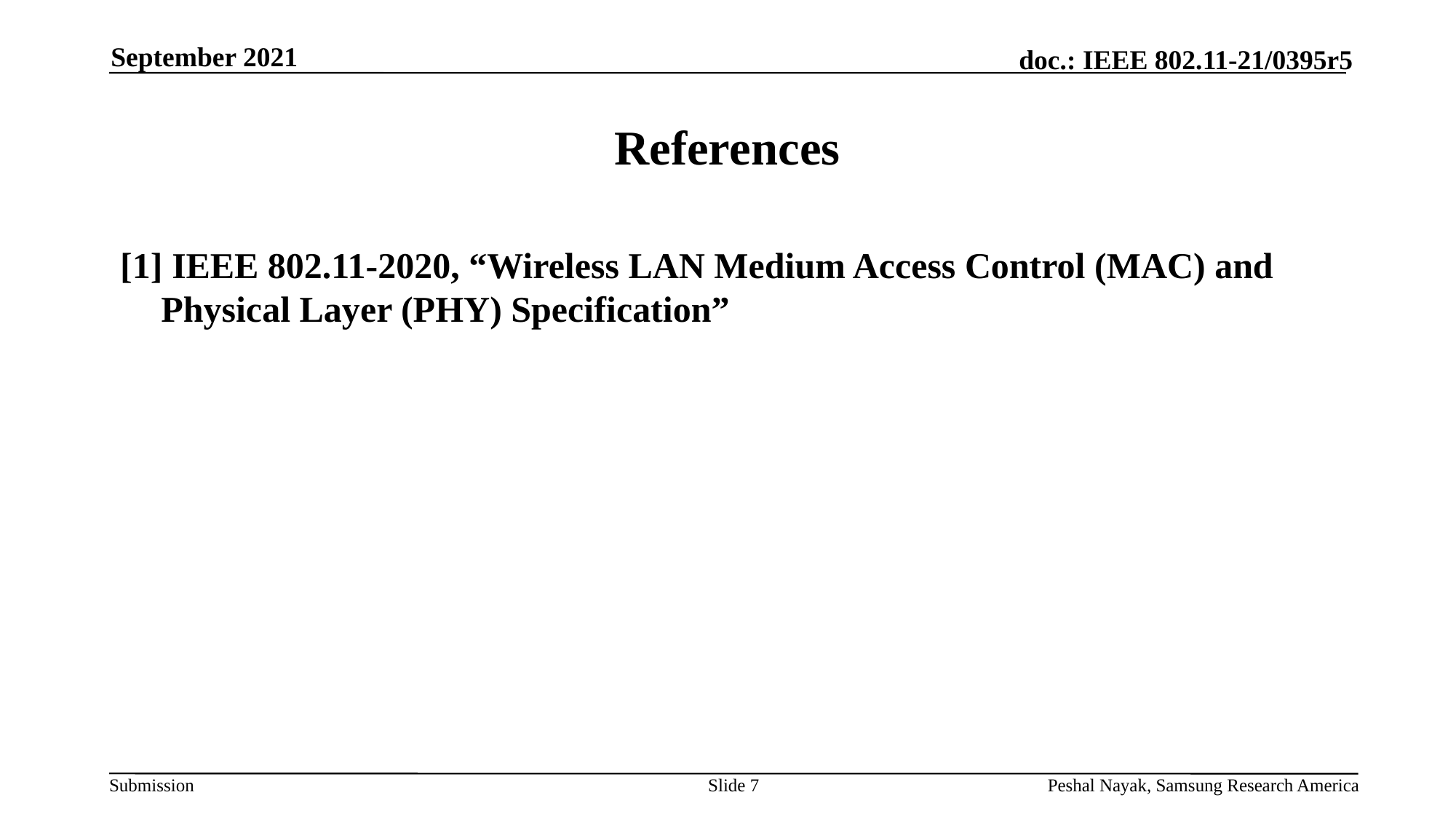

September 2021
# References
[1] IEEE 802.11-2020, “Wireless LAN Medium Access Control (MAC) and Physical Layer (PHY) Specification”
Slide 7
Peshal Nayak, Samsung Research America